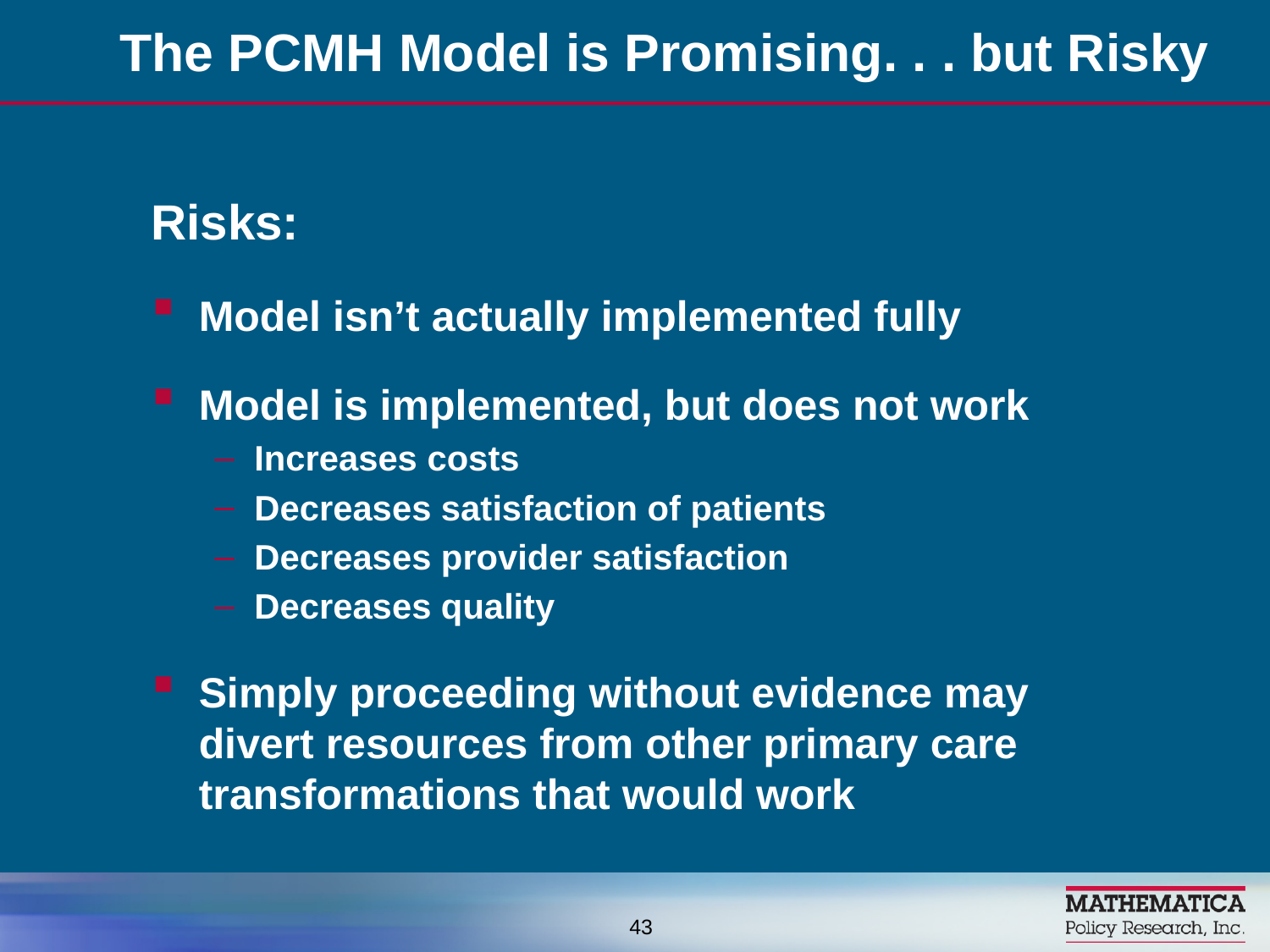

Risks:
Model isn’t actually implemented fully
Model is implemented, but does not work
Increases costs
Decreases satisfaction of patients
Decreases provider satisfaction
Decreases quality
Simply proceeding without evidence may divert resources from other primary care transformations that would work
The PCMH Model is Promising. . . but Risky
43